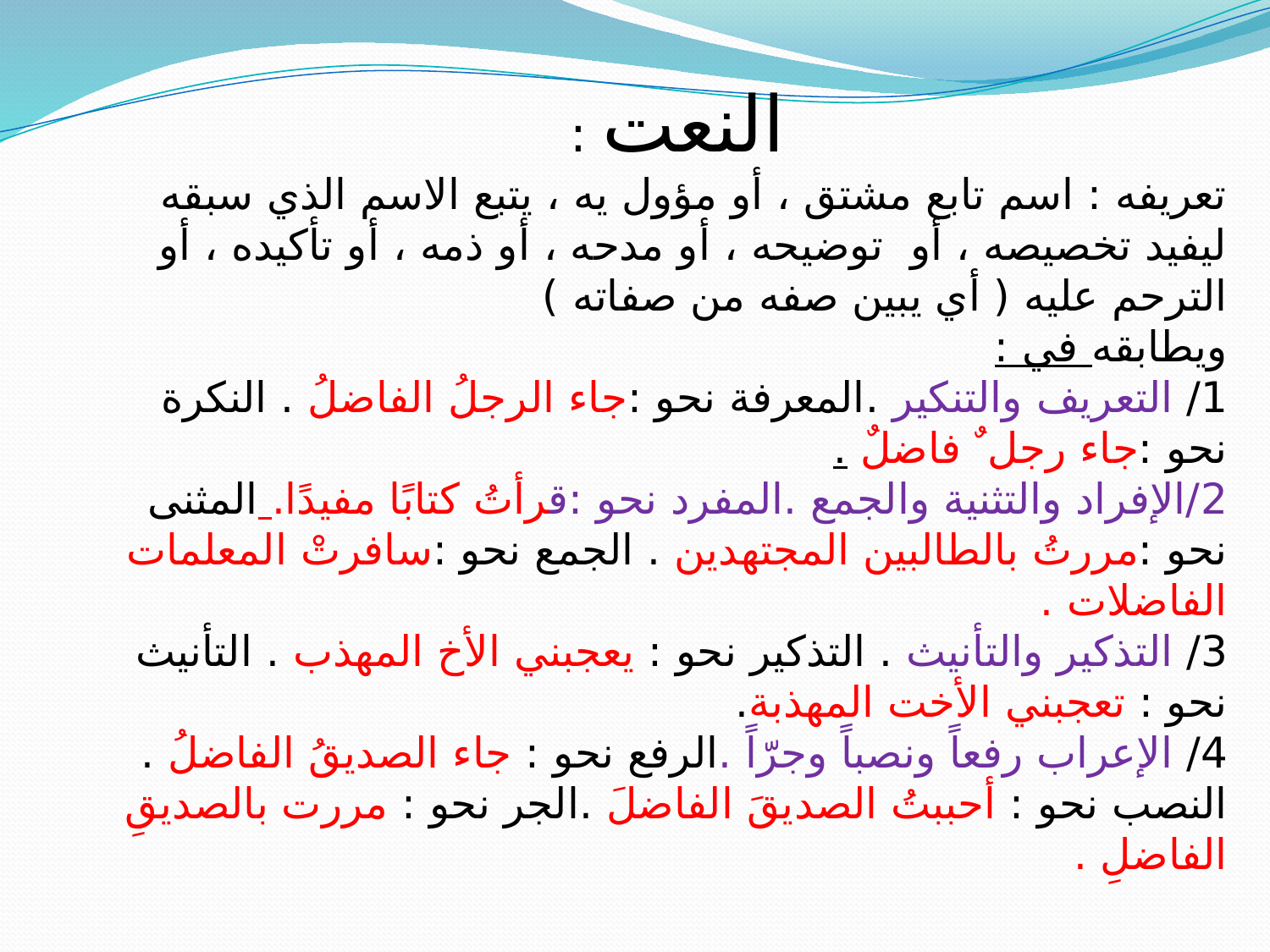

النعت :
تعريفه : اسم تابع مشتق ، أو مؤول يه ، يتبع الاسم الذي سبقه ليفيد تخصيصه ، أو  توضيحه ، أو مدحه ، أو ذمه ، أو تأكيده ، أو الترحم عليه ( أي يبين صفه من صفاته )
ويطابقه في :
1/ التعريف والتنكير .المعرفة نحو :جاء الرجلُ الفاضلُ . النكرة نحو :جاء رجل ٌ فاضلٌ .
2/الإفراد والتثنية والجمع .المفرد نحو :قرأتُ كتابًا مفيدًا. المثنى نحو :مررتُ بالطالبين المجتهدين . الجمع نحو :سافرتْ المعلمات الفاضلات .
3/ التذكير والتأنيث . التذكير نحو : يعجبني الأخ المهذب . التأنيث نحو : تعجبني الأخت المهذبة.
4/ الإعراب رفعاً ونصباً وجرّاً .الرفع نحو : جاء الصديقُ الفاضلُ . النصب نحو : أحببتُ الصديقَ الفاضلَ .الجر نحو : مررت بالصديقِ الفاضلِ .